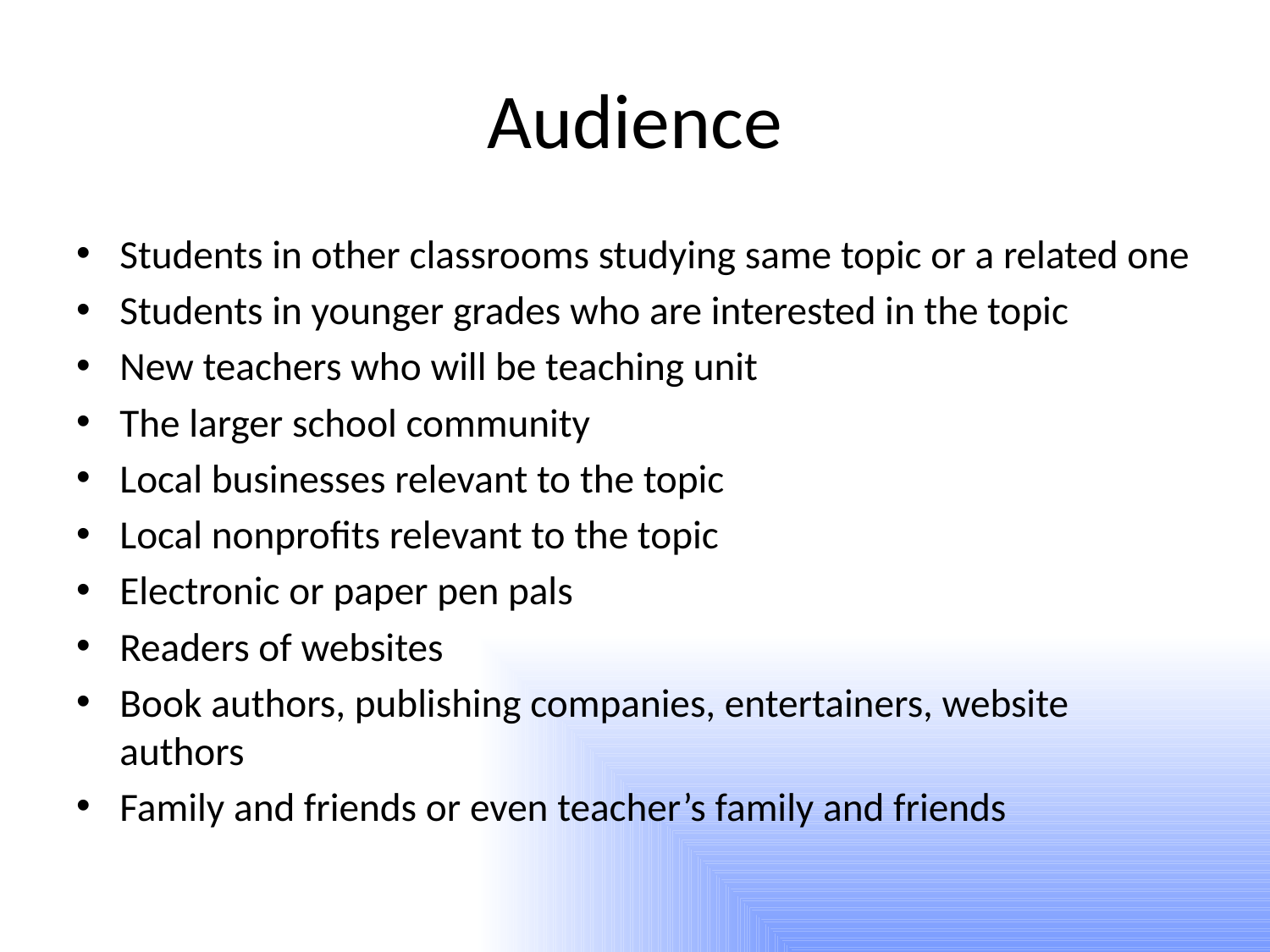

# Audience
Students in other classrooms studying same topic or a related one
Students in younger grades who are interested in the topic
New teachers who will be teaching unit
The larger school community
Local businesses relevant to the topic
Local nonprofits relevant to the topic
Electronic or paper pen pals
Readers of websites
Book authors, publishing companies, entertainers, website authors
Family and friends or even teacher’s family and friends